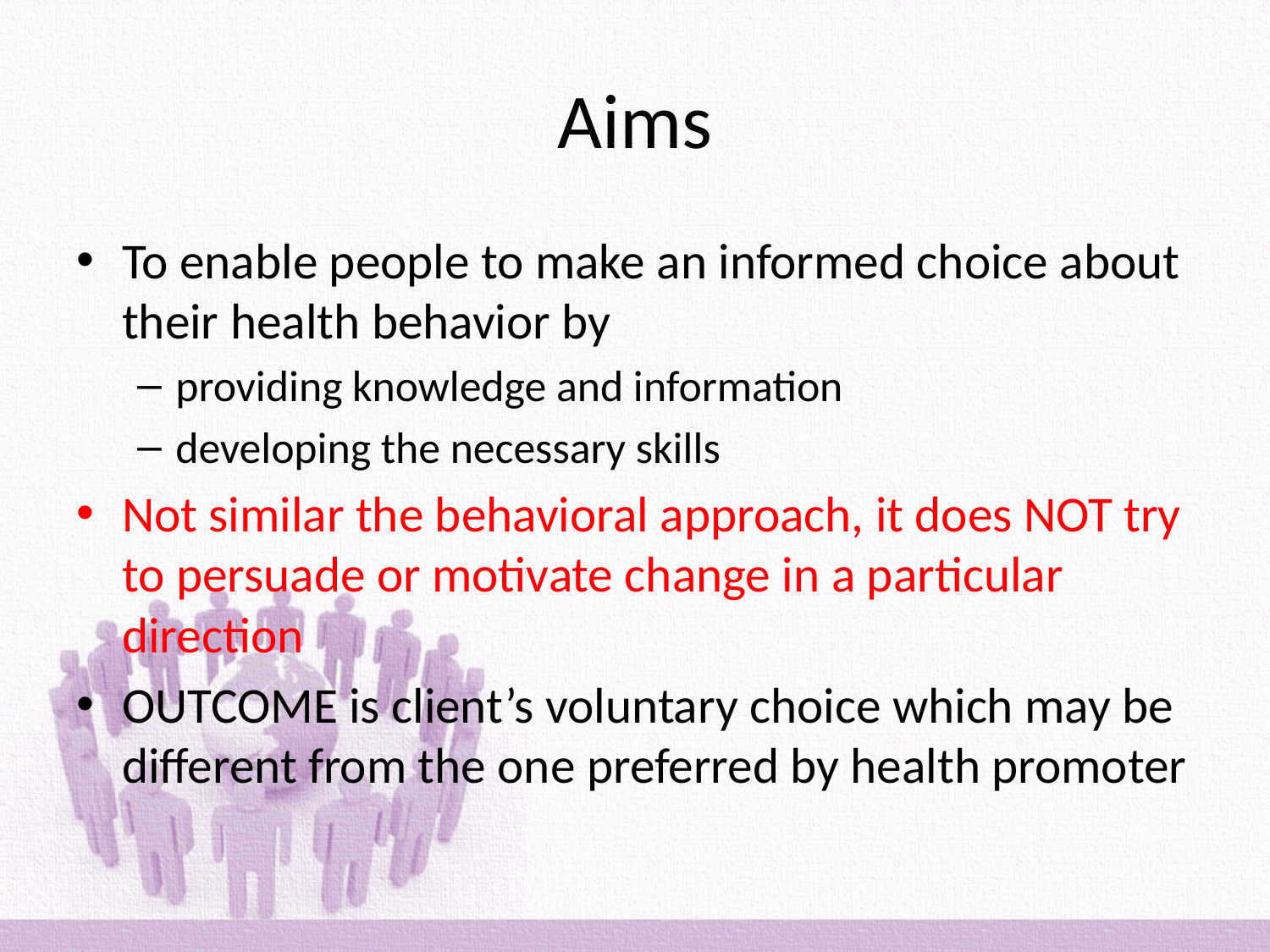

# Aims
To enable people to make an informed choice about their health behavior by
providing knowledge and information
developing the necessary skills
Not similar the behavioral approach, it does NOT try to persuade or motivate change in a particular direction
OUTCOME is client’s voluntary choice which may be different from the one preferred by health promoter